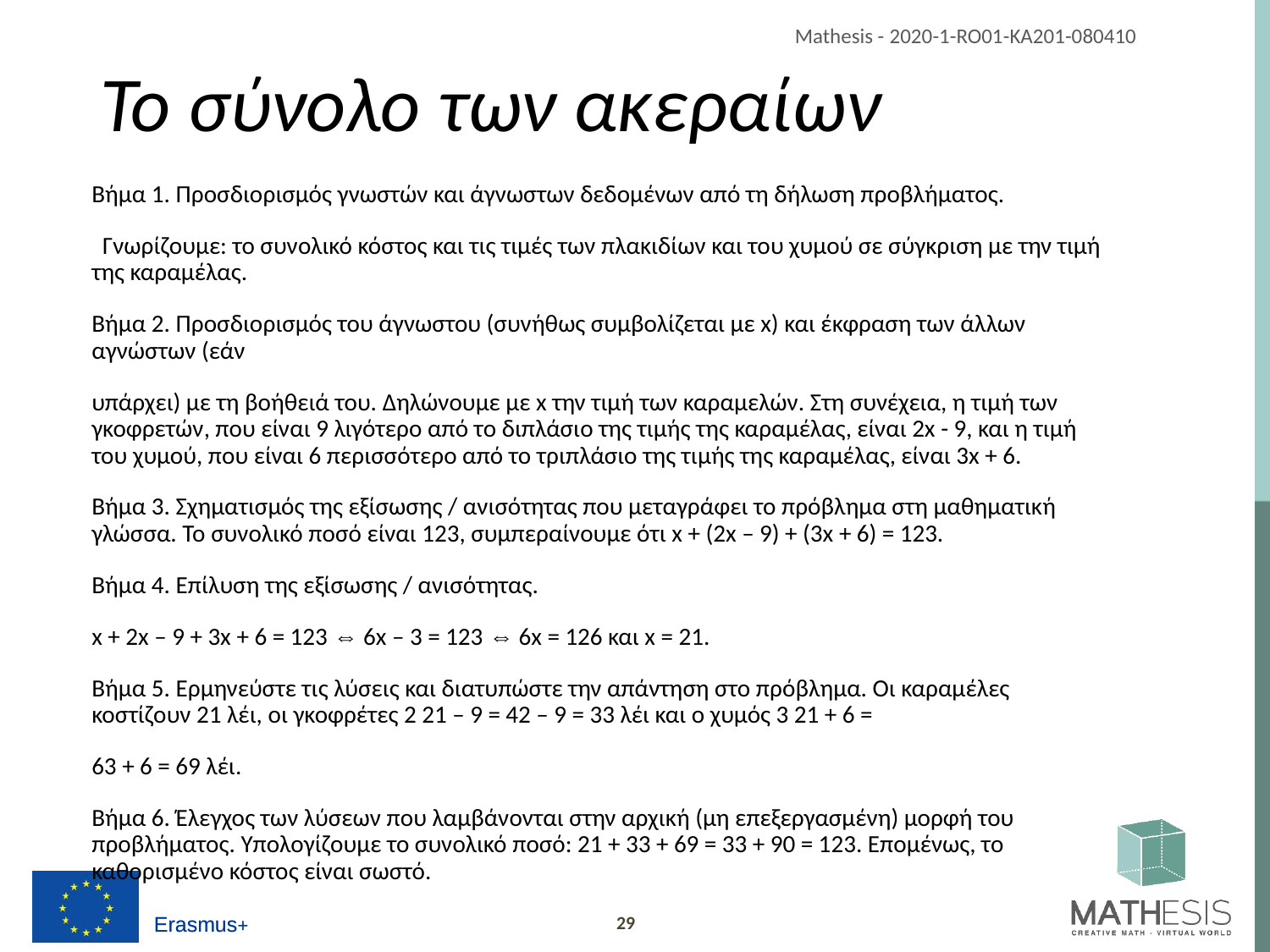

# Το σύνολο των ακεραίων

Βήμα 1. Προσδιορισμός γνωστών και άγνωστων δεδομένων από τη δήλωση προβλήματος.
  Γνωρίζουμε: το συνολικό κόστος και τις τιμές των πλακιδίων και του χυμού σε σύγκριση με την τιμή της καραμέλας.
Βήμα 2. Προσδιορισμός του άγνωστου (συνήθως συμβολίζεται με x) και έκφραση των άλλων αγνώστων (εάν
υπάρχει) με τη βοήθειά του. Δηλώνουμε με x την τιμή των καραμελών. Στη συνέχεια, η τιμή των γκοφρετών, που είναι 9 λιγότερο από το διπλάσιο της τιμής της καραμέλας, είναι 2x - 9, και η τιμή του χυμού, που είναι 6 περισσότερο από το τριπλάσιο της τιμής της καραμέλας, είναι 3x + 6.
Βήμα 3. Σχηματισμός της εξίσωσης / ανισότητας που μεταγράφει το πρόβλημα στη μαθηματική γλώσσα. Το συνολικό ποσό είναι 123, συμπεραίνουμε ότι x + (2x – 9) + (3x + 6) = 123.
Βήμα 4. Επίλυση της εξίσωσης / ανισότητας.
x + 2x – 9 + 3x + 6 = 123 ⇔ 6x – 3 = 123 ⇔ 6x = 126 και x = 21.
Βήμα 5. Ερμηνεύστε τις λύσεις και διατυπώστε την απάντηση στο πρόβλημα. Οι καραμέλες κοστίζουν 21 λέι, οι γκοφρέτες 2 21 – 9 = 42 – 9 = 33 λέι και ο χυμός 3 21 + 6 =
63 + 6 = 69 λέι.
Βήμα 6. Έλεγχος των λύσεων που λαμβάνονται στην αρχική (μη επεξεργασμένη) μορφή του προβλήματος. Υπολογίζουμε το συνολικό ποσό: 21 + 33 + 69 = 33 + 90 = 123. Επομένως, το καθορισμένο κόστος είναι σωστό.